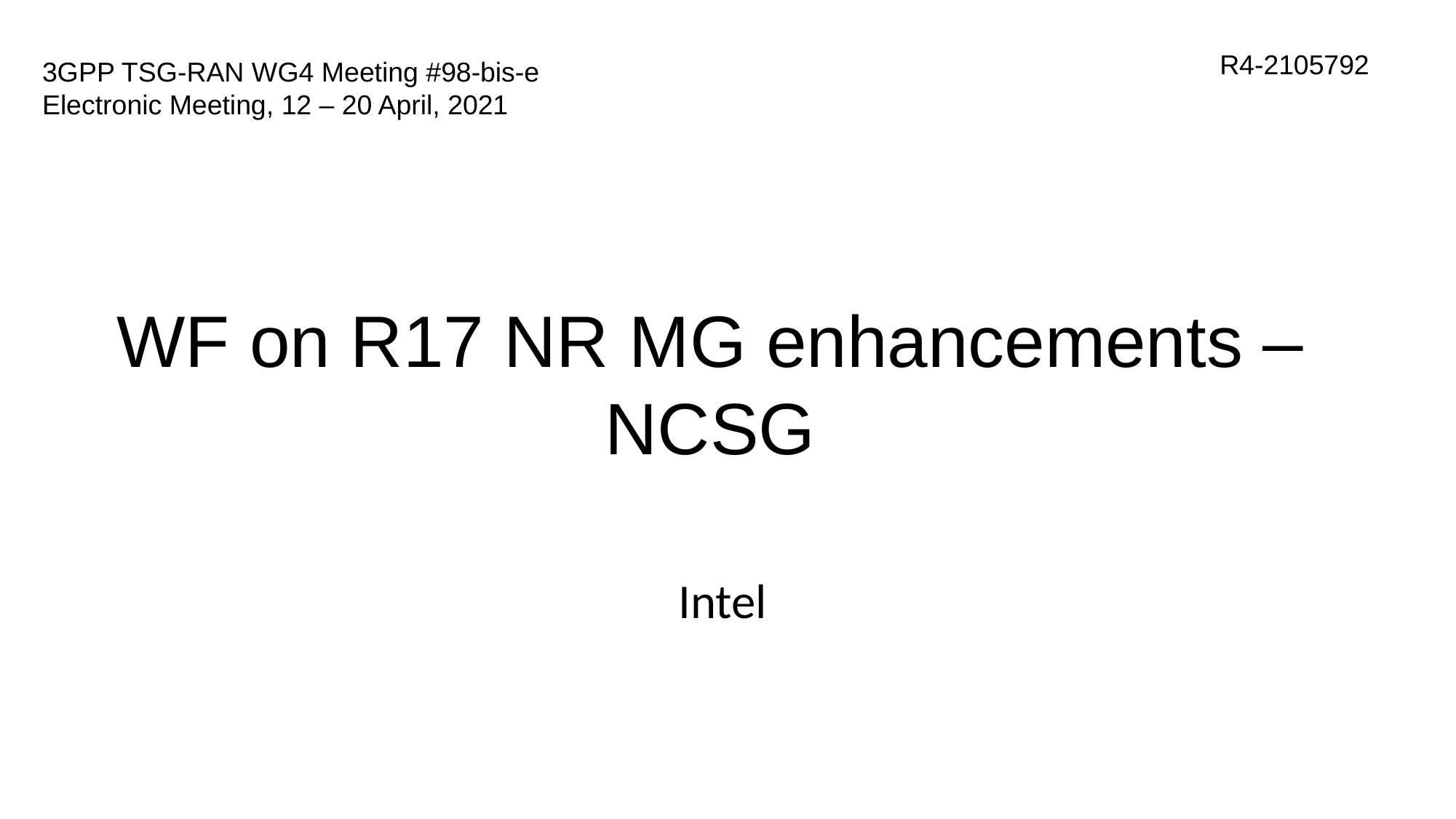

R4-2105792
# 3GPP TSG-RAN WG4 Meeting #98-bis-e Electronic Meeting, 12 – 20 April, 2021
WF on R17 NR MG enhancements –NCSG
Intel